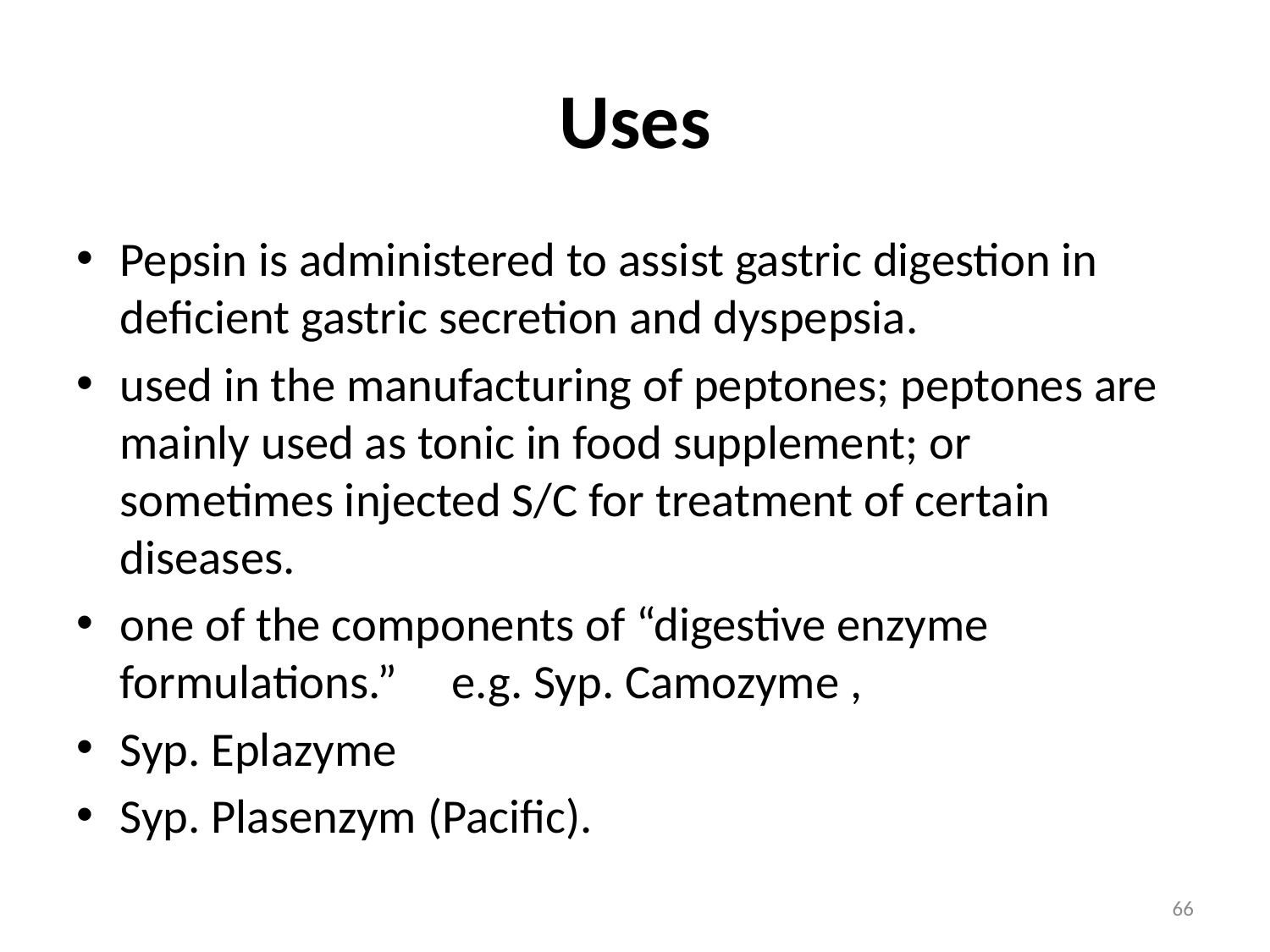

# Uses
Pepsin is administered to assist gastric digestion in deficient gastric secretion and dyspepsia.
used in the manufacturing of peptones; peptones are mainly used as tonic in food supplement; or sometimes injected S/C for treatment of certain diseases.
one of the components of “digestive enzyme formulations.”     e.g. Syp. Camozyme ,
Syp. Eplazyme
Syp. Plasenzym (Pacific).

66